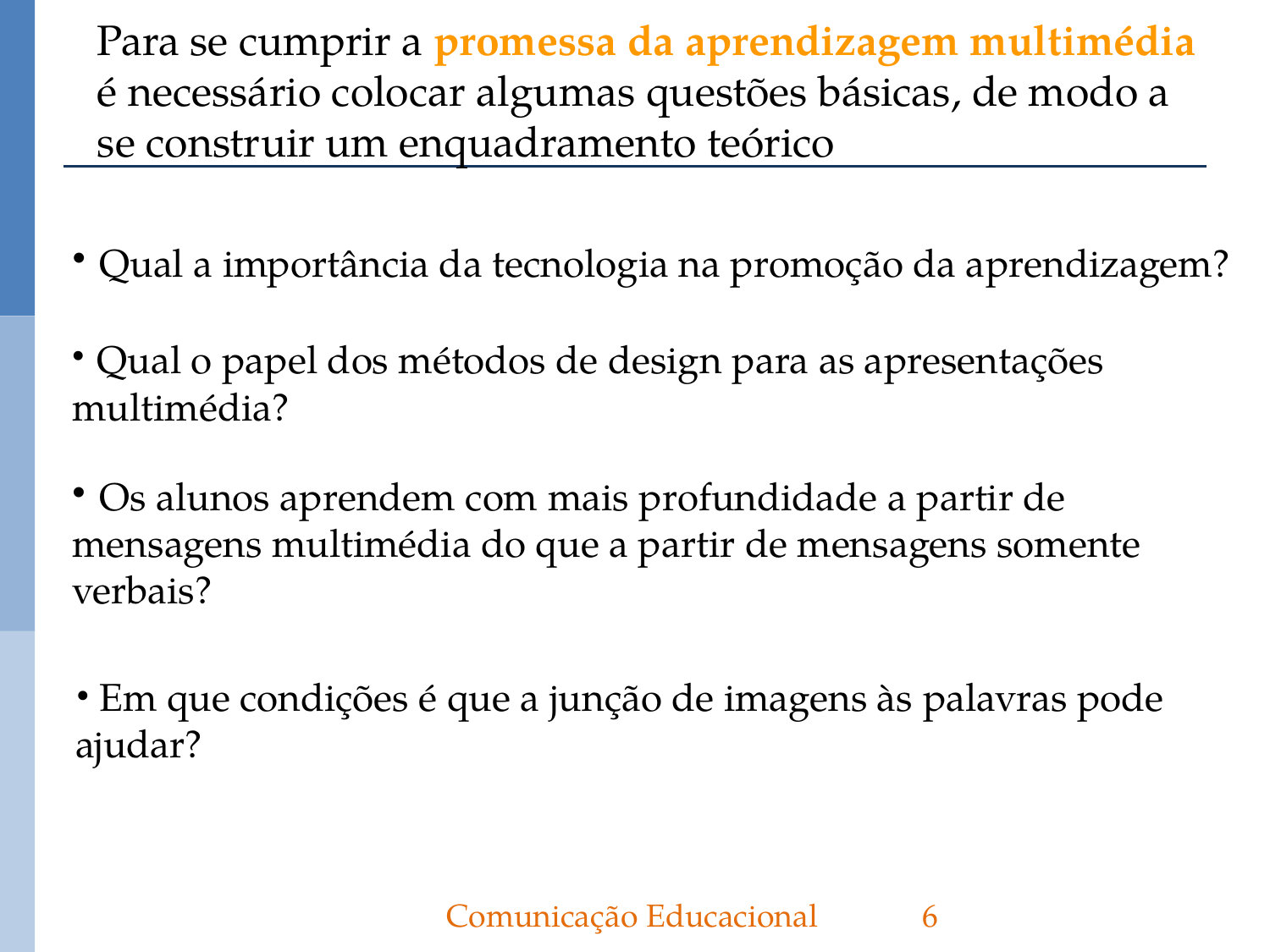

Para se cumprir a promessa da aprendizagem multimédia é necessário colocar algumas questões básicas, de modo a se construir um enquadramento teórico
 Qual a importância da tecnologia na promoção da aprendizagem?
 Qual o papel dos métodos de design para as apresentações multimédia?
 Os alunos aprendem com mais profundidade a partir de mensagens multimédia do que a partir de mensagens somente verbais?
 Em que condições é que a junção de imagens às palavras pode ajudar?
Comunicação Educacional
6